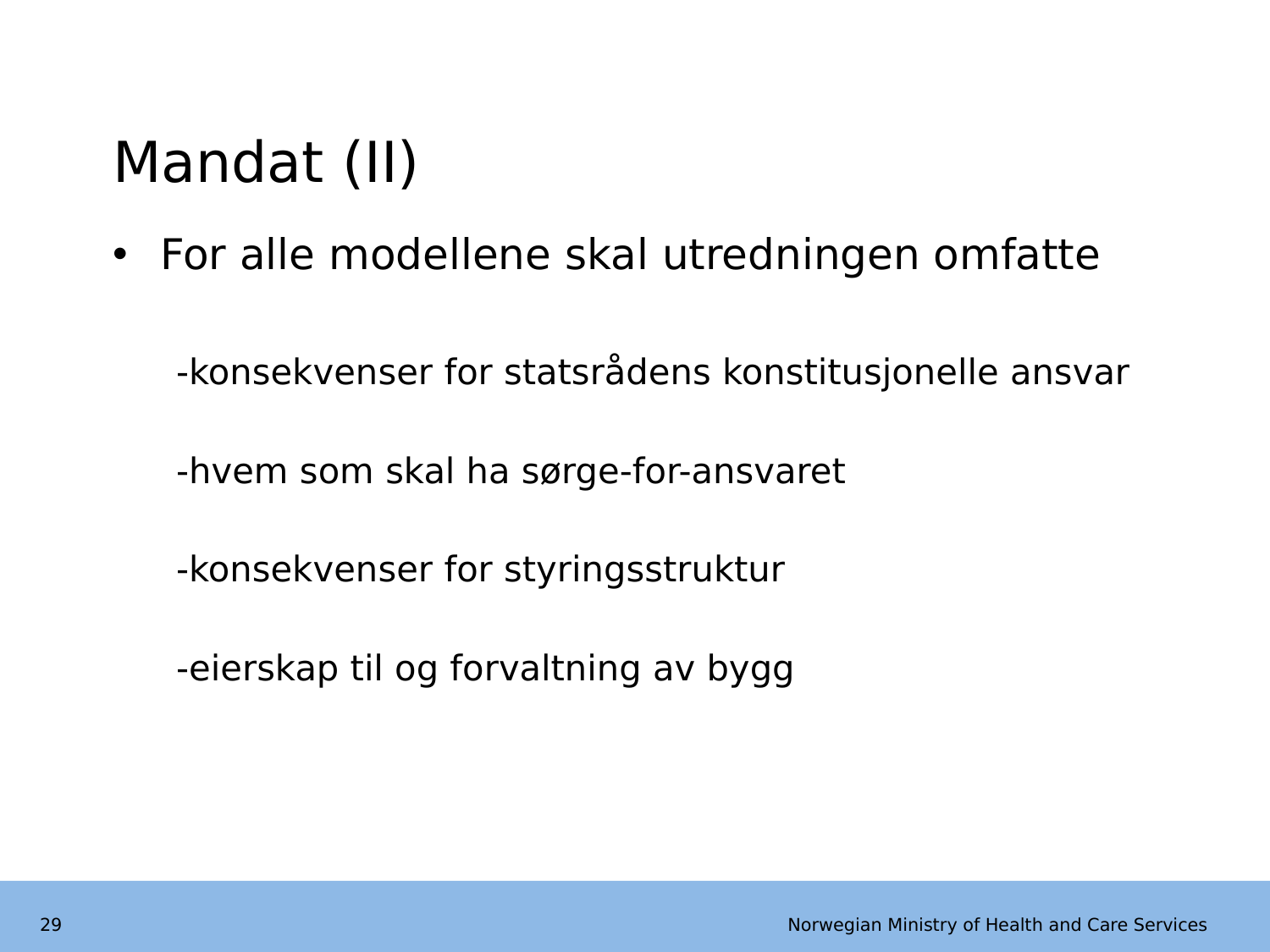

# Mandat (II)
For alle modellene skal utredningen omfatte

-konsekvenser for statsrådens konstitusjonelle ansvar

-hvem som skal ha sørge-for-ansvaret

-konsekvenser for styringsstruktur

-eierskap til og forvaltning av bygg
29